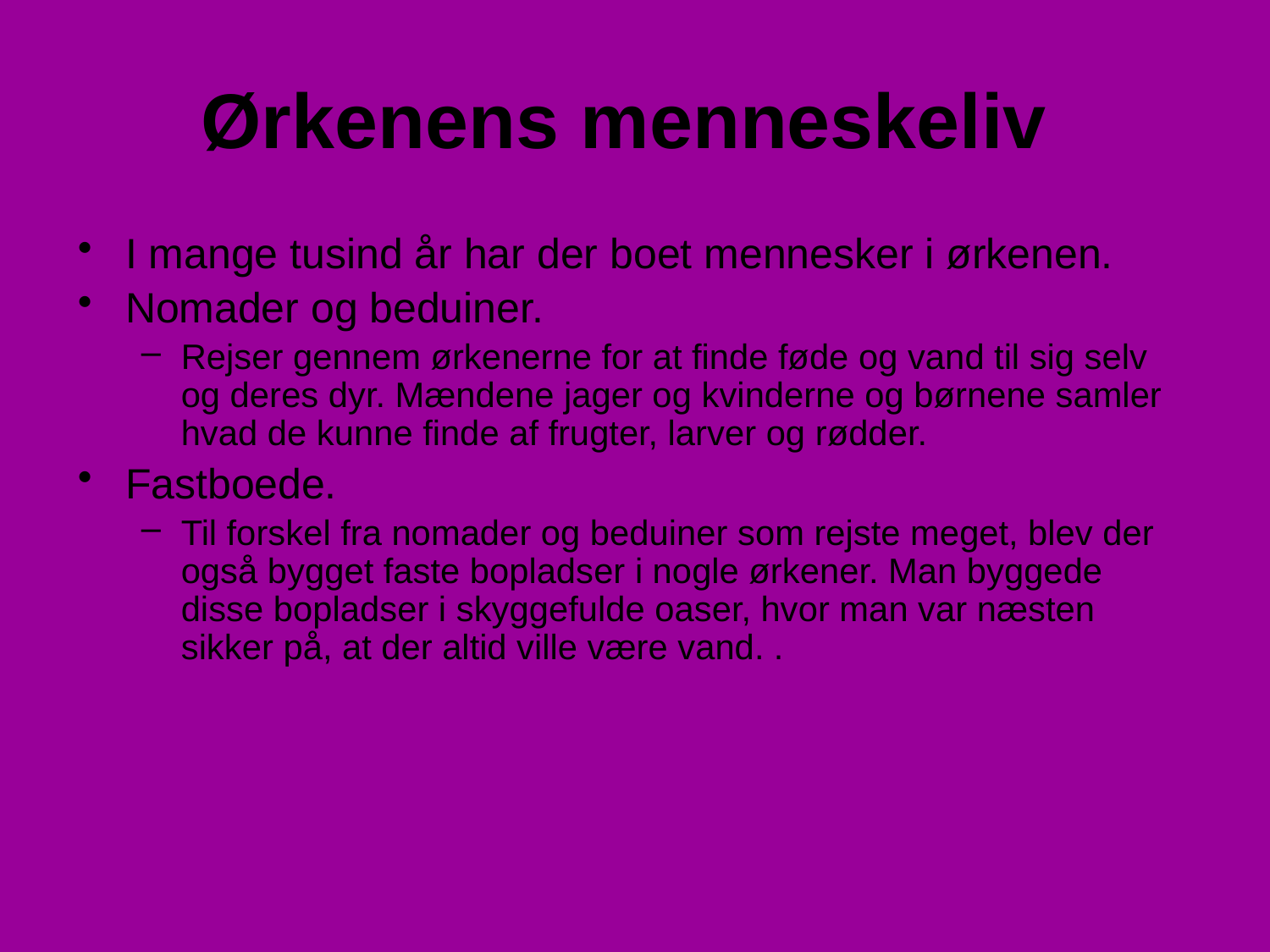

# Ørkenens menneskeliv
I mange tusind år har der boet mennesker i ørkenen.
Nomader og beduiner.
Rejser gennem ørkenerne for at finde føde og vand til sig selv og deres dyr. Mændene jager og kvinderne og børnene samler hvad de kunne finde af frugter, larver og rødder.
Fastboede.
Til forskel fra nomader og beduiner som rejste meget, blev der også bygget faste bopladser i nogle ørkener. Man byggede disse bopladser i skyggefulde oaser, hvor man var næsten sikker på, at der altid ville være vand. .